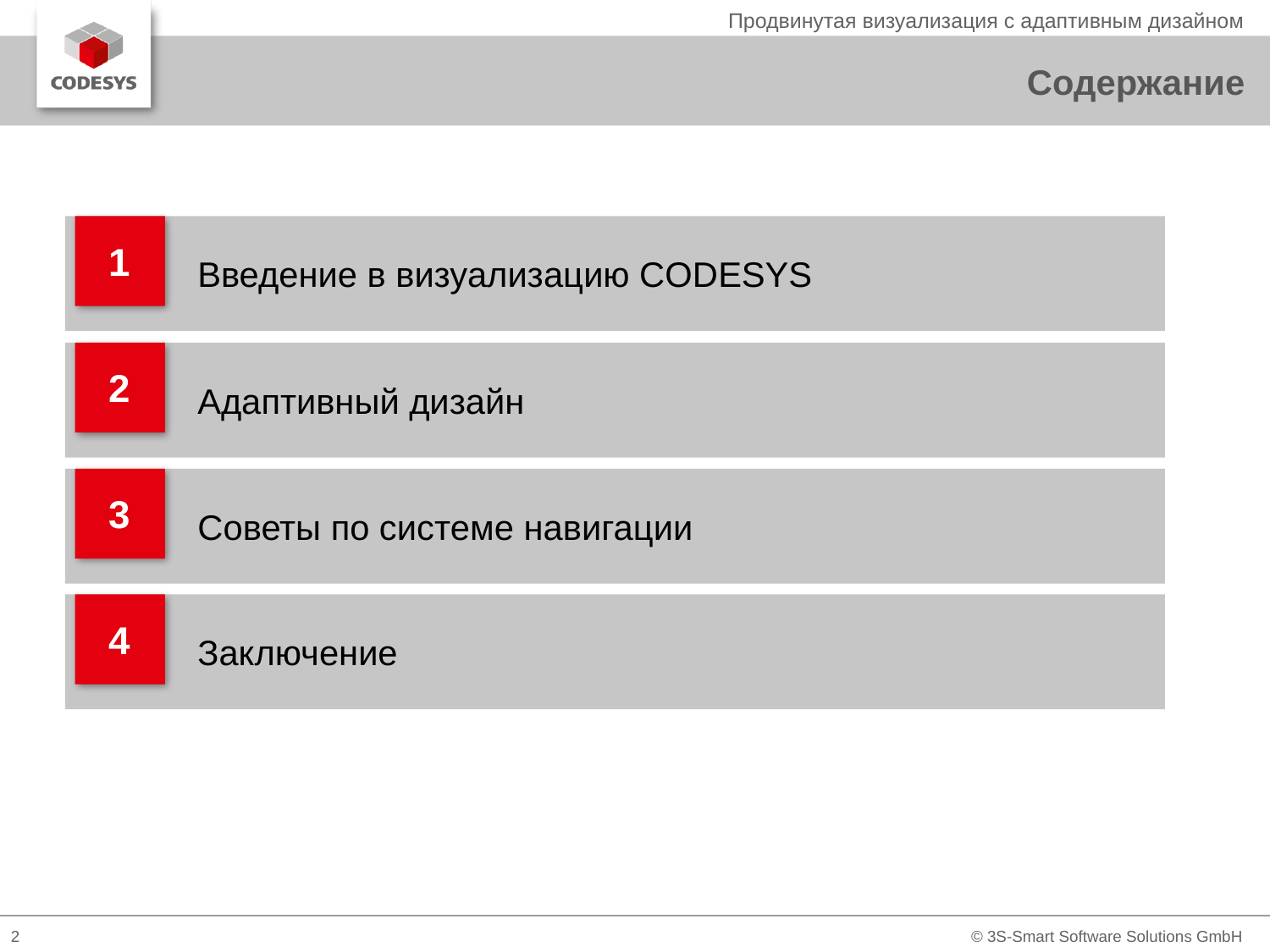

Введение в визуализацию CODESYS
Адаптивный дизайн
Советы по системе навигации
Заключение